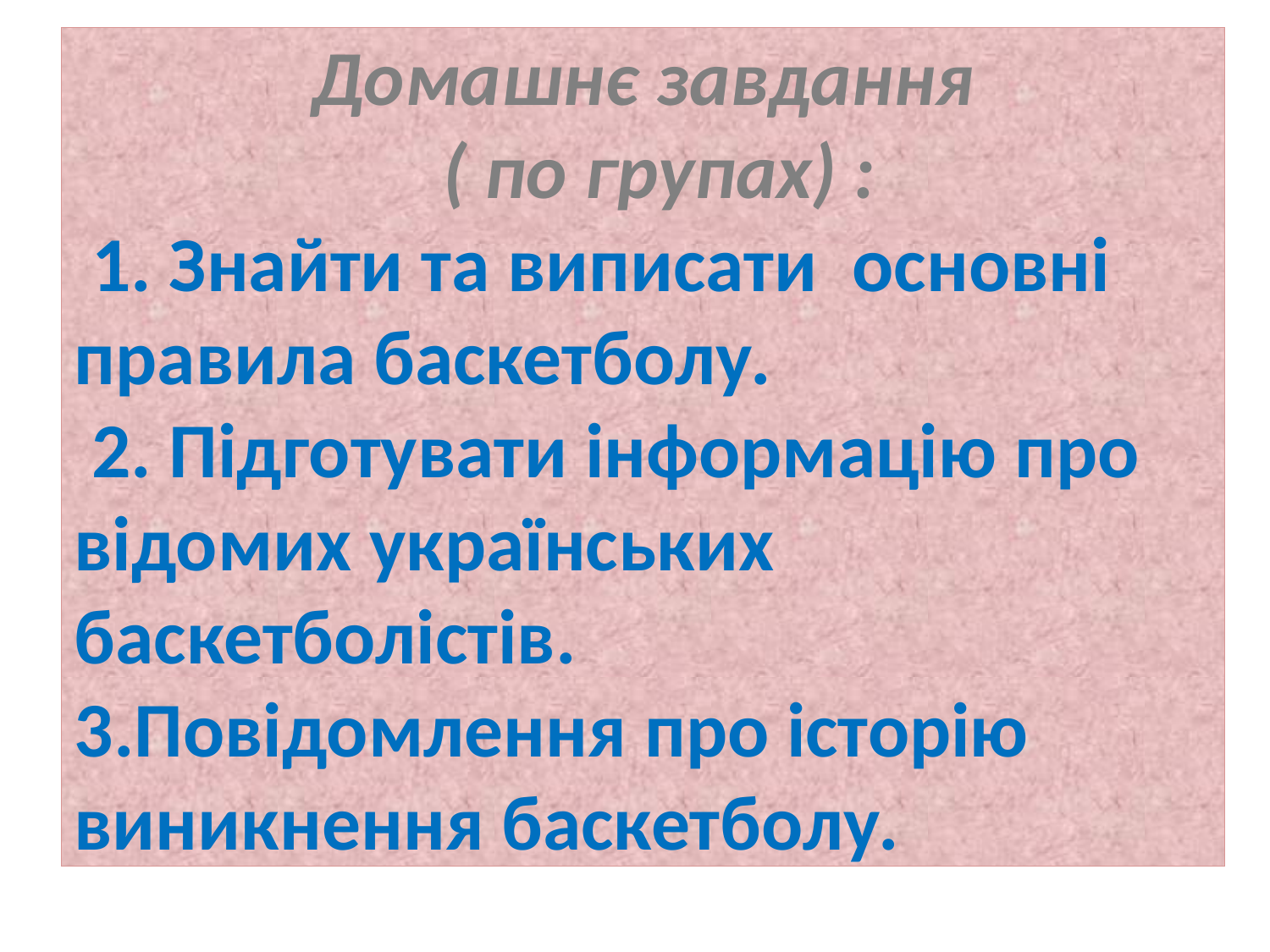

Домашнє завдання
                     ( по групах) :
 1. Знайти та виписати  основні правила баскетболу.
 2. Підготувати інформацію про відомих українських  баскетболістів.
3.Повідомлення про історію виникнення баскетболу.